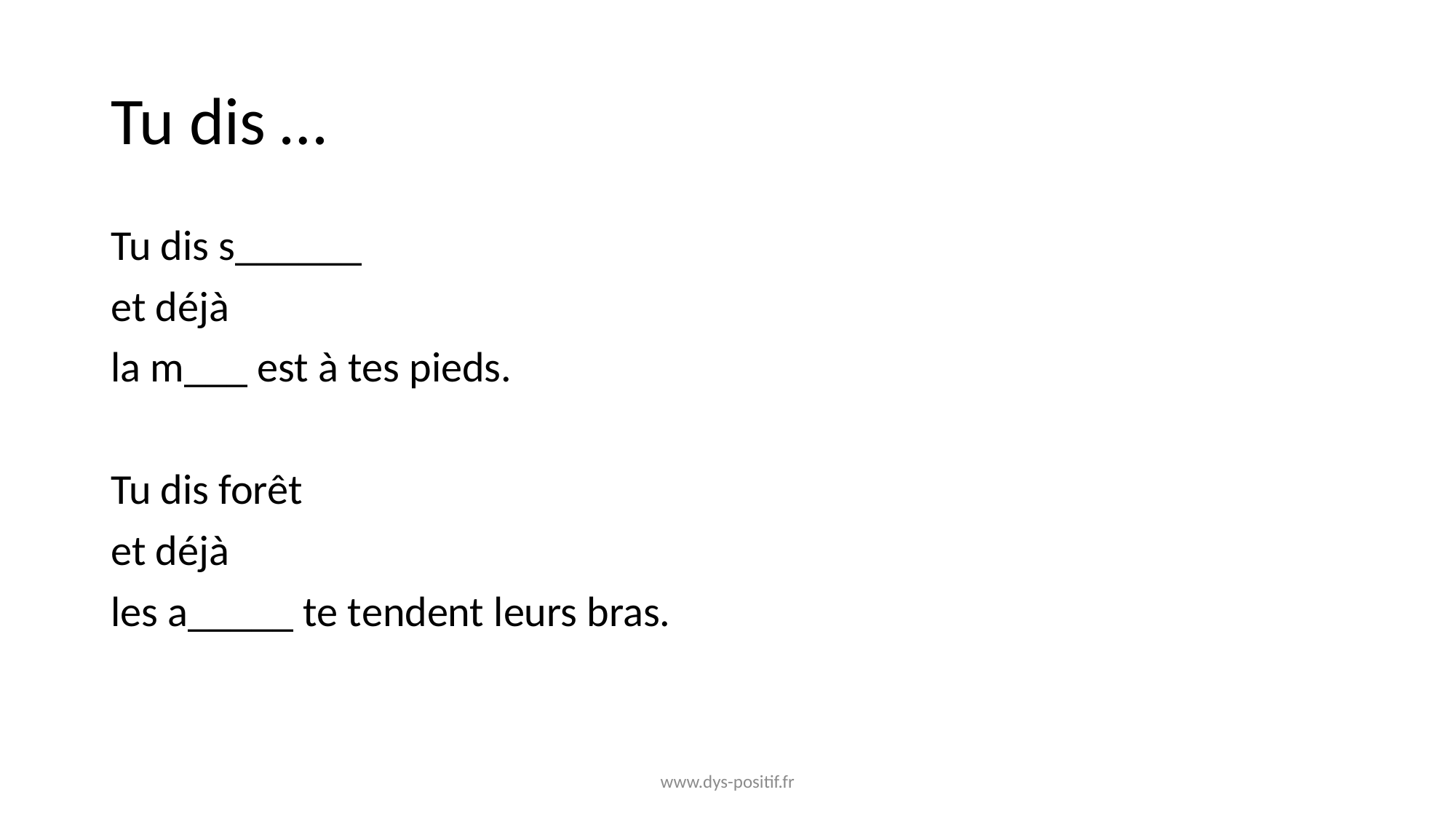

# Tu dis …
Tu dis s______
et déjà
la m___ est à tes pieds.

Tu dis forêt
et déjà
les a_____ te tendent leurs bras.

www.dys-positif.fr